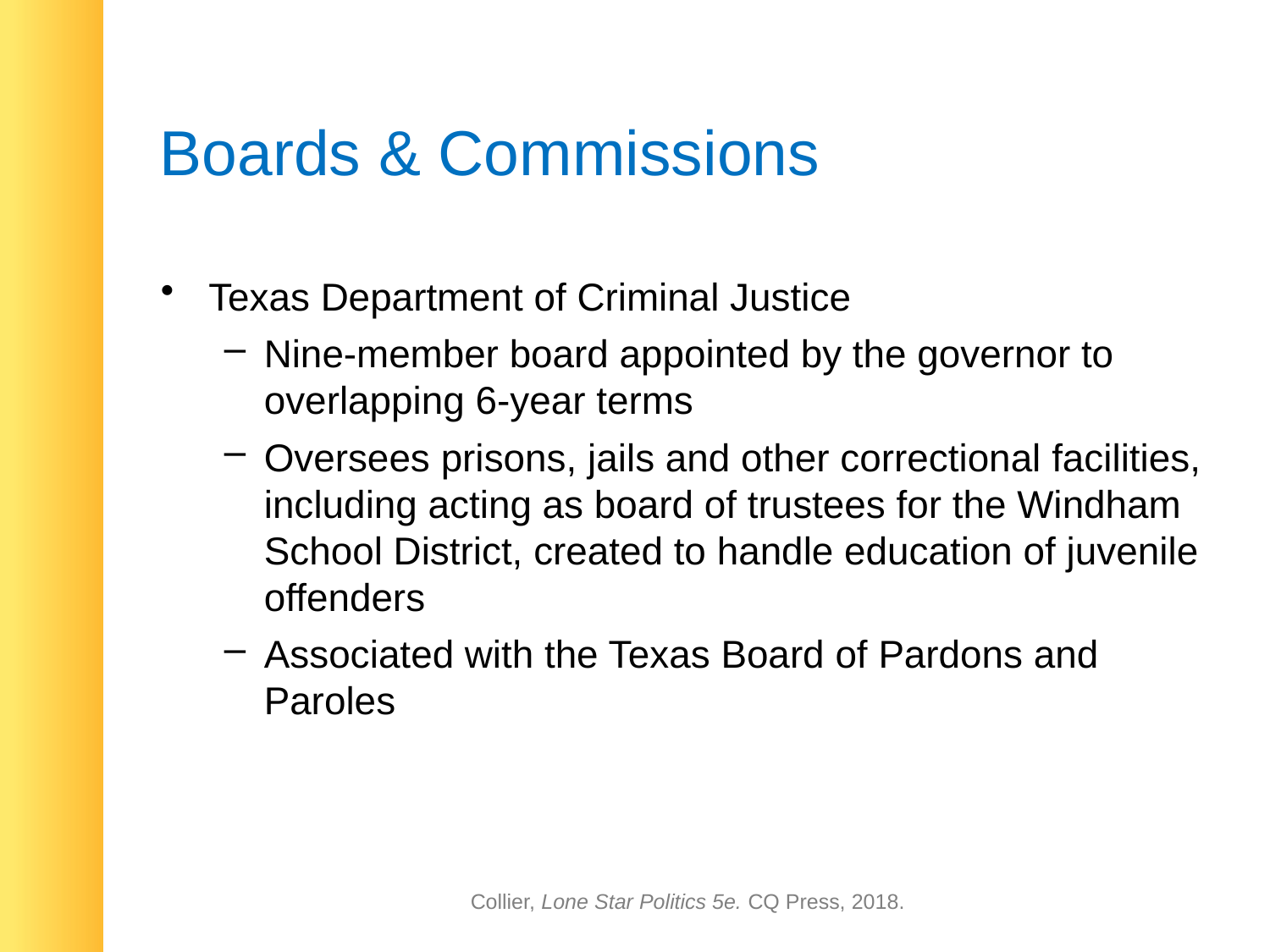

# Boards & Commissions
Texas Department of Criminal Justice
Nine-member board appointed by the governor to overlapping 6-year terms
Oversees prisons, jails and other correctional facilities, including acting as board of trustees for the Windham School District, created to handle education of juvenile offenders
Associated with the Texas Board of Pardons and Paroles
Collier, Lone Star Politics 5e. CQ Press, 2018.